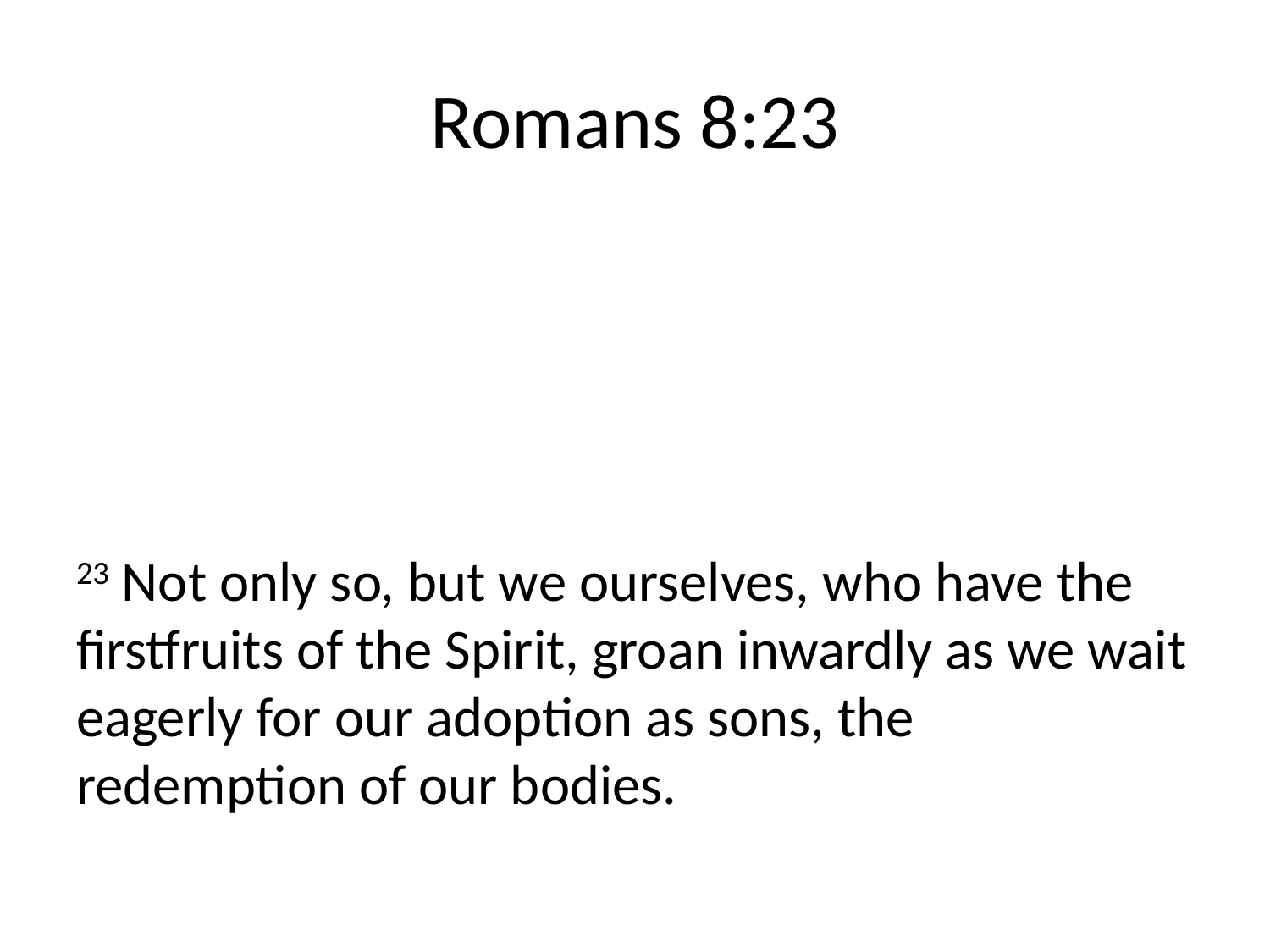

# Romans 8:23

23 Not only so, but we ourselves, who have the firstfruits of the Spirit, groan inwardly as we wait eagerly for our adoption as sons, the redemption of our bodies.